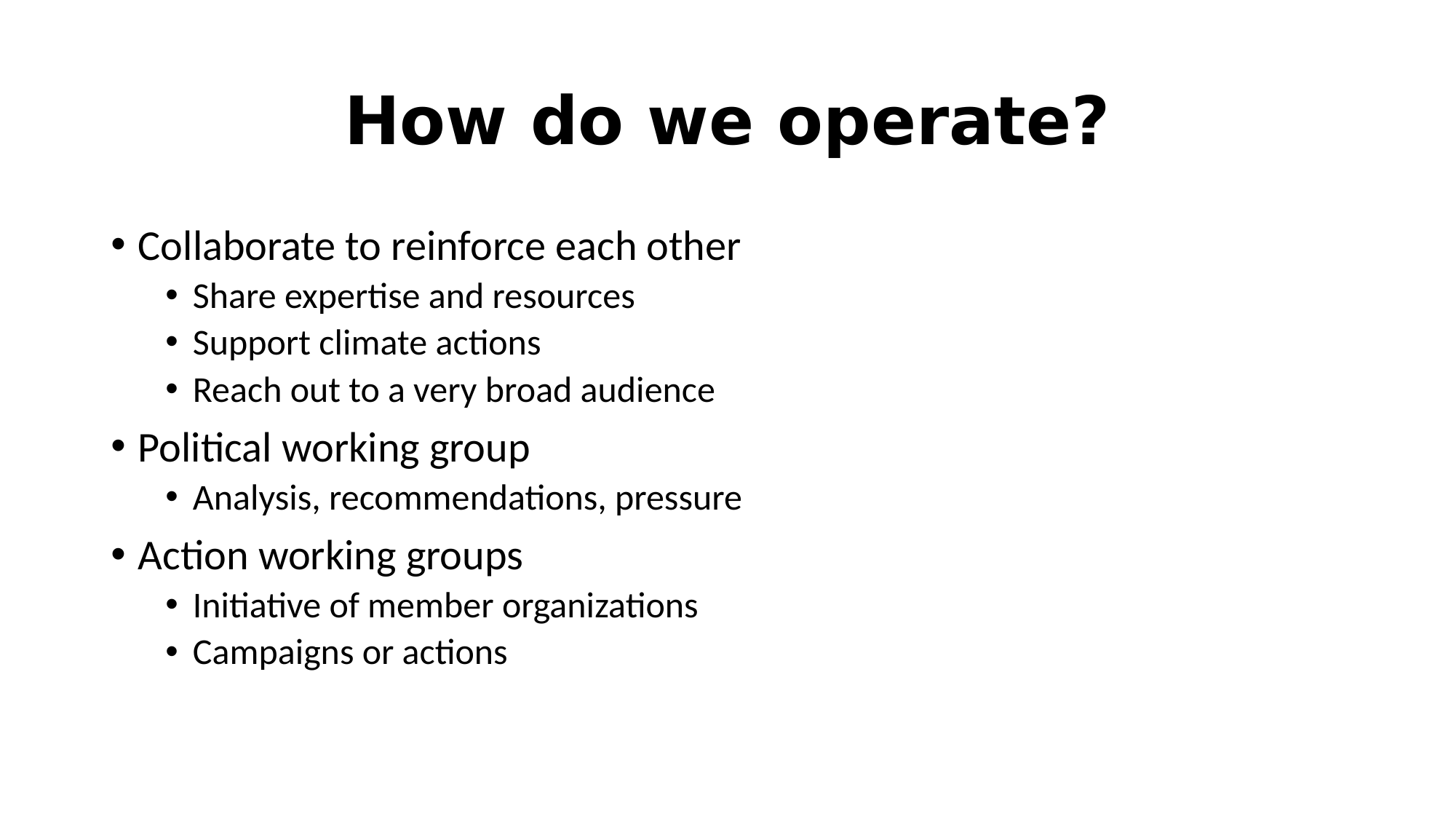

# How do we operate?
Collaborate to reinforce each other
Share expertise and resources
Support climate actions
Reach out to a very broad audience
Political working group
Analysis, recommendations, pressure
Action working groups
Initiative of member organizations
Campaigns or actions